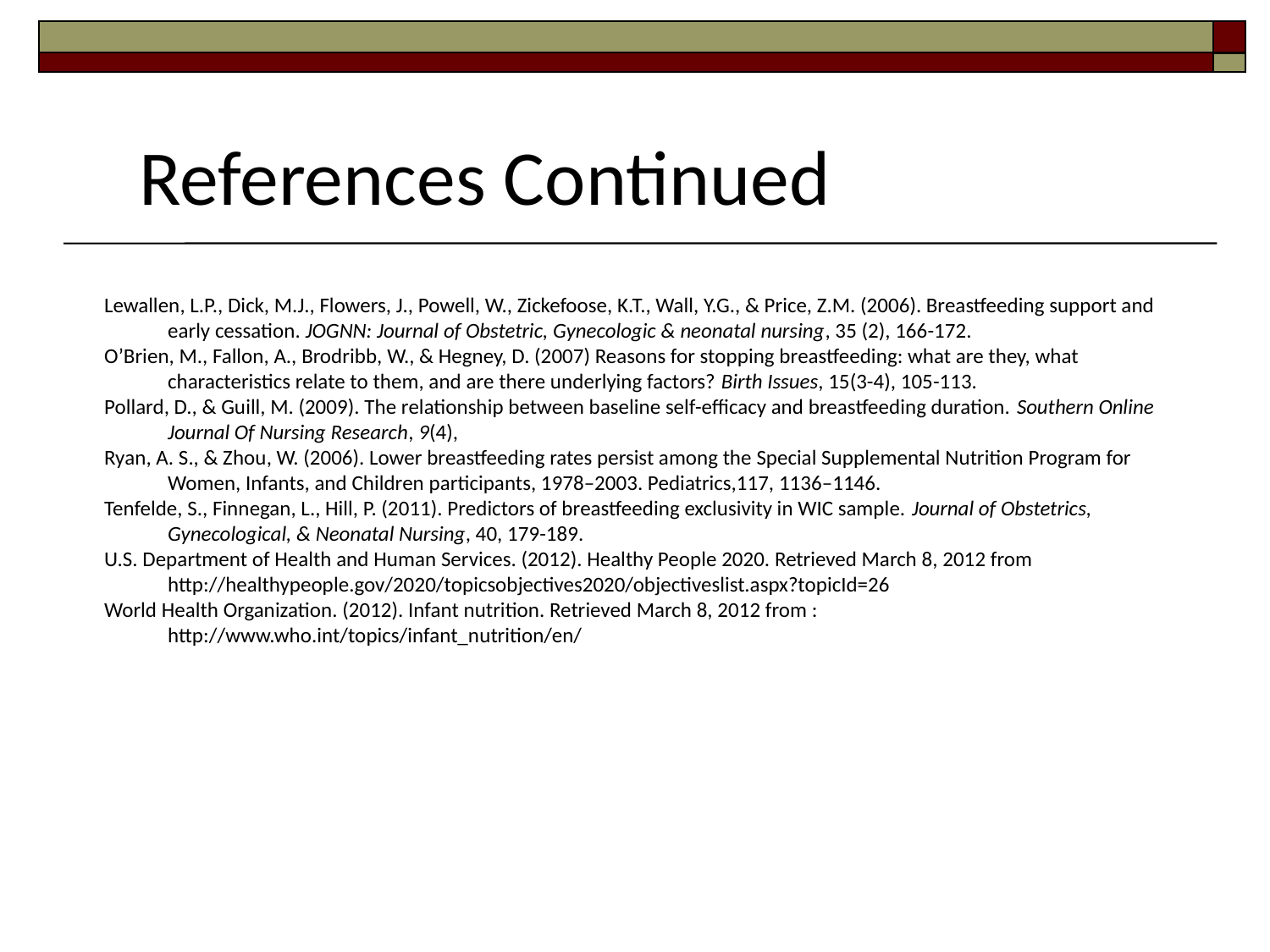

References Continued
Lewallen, L.P., Dick, M.J., Flowers, J., Powell, W., Zickefoose, K.T., Wall, Y.G., & Price, Z.M. (2006). Breastfeeding support and early cessation. JOGNN: Journal of Obstetric, Gynecologic & neonatal nursing, 35 (2), 166-172.
O’Brien, M., Fallon, A., Brodribb, W., & Hegney, D. (2007) Reasons for stopping breastfeeding: what are they, what characteristics relate to them, and are there underlying factors? Birth Issues, 15(3-4), 105-113.
Pollard, D., & Guill, M. (2009). The relationship between baseline self-efficacy and breastfeeding duration. Southern Online Journal Of Nursing Research, 9(4),
Ryan, A. S., & Zhou, W. (2006). Lower breastfeeding rates persist among the Special Supplemental Nutrition Program for Women, Infants, and Children participants, 1978–2003. Pediatrics,117, 1136–1146.
Tenfelde, S., Finnegan, L., Hill, P. (2011). Predictors of breastfeeding exclusivity in WIC sample. Journal of Obstetrics, Gynecological, & Neonatal Nursing, 40, 179-189.
U.S. Department of Health and Human Services. (2012). Healthy People 2020. Retrieved March 8, 2012 from http://healthypeople.gov/2020/topicsobjectives2020/objectiveslist.aspx?topicId=26
World Health Organization. (2012). Infant nutrition. Retrieved March 8, 2012 from : http://www.who.int/topics/infant_nutrition/en/